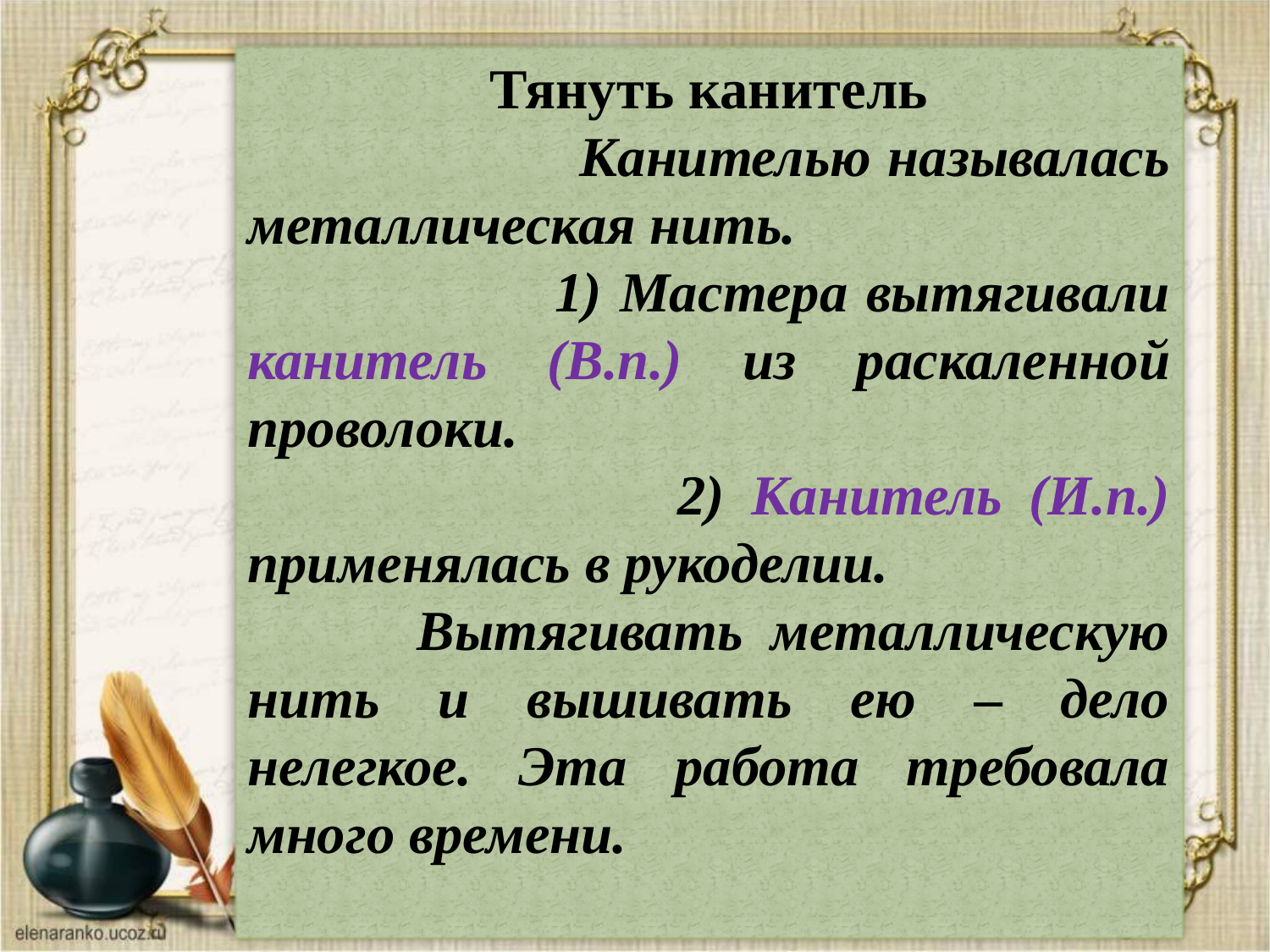

Тянуть канитель
                    Канителью называлась металлическая нить.
                 1) Мастера вытягивали канитель (В.п.) из раскаленной проволоки.
                2) Канитель (И.п.) применялась в рукоделии.
      Вытягивать металлическую нить и вышивать ею – дело нелегкое. Эта работа требовала много времени.